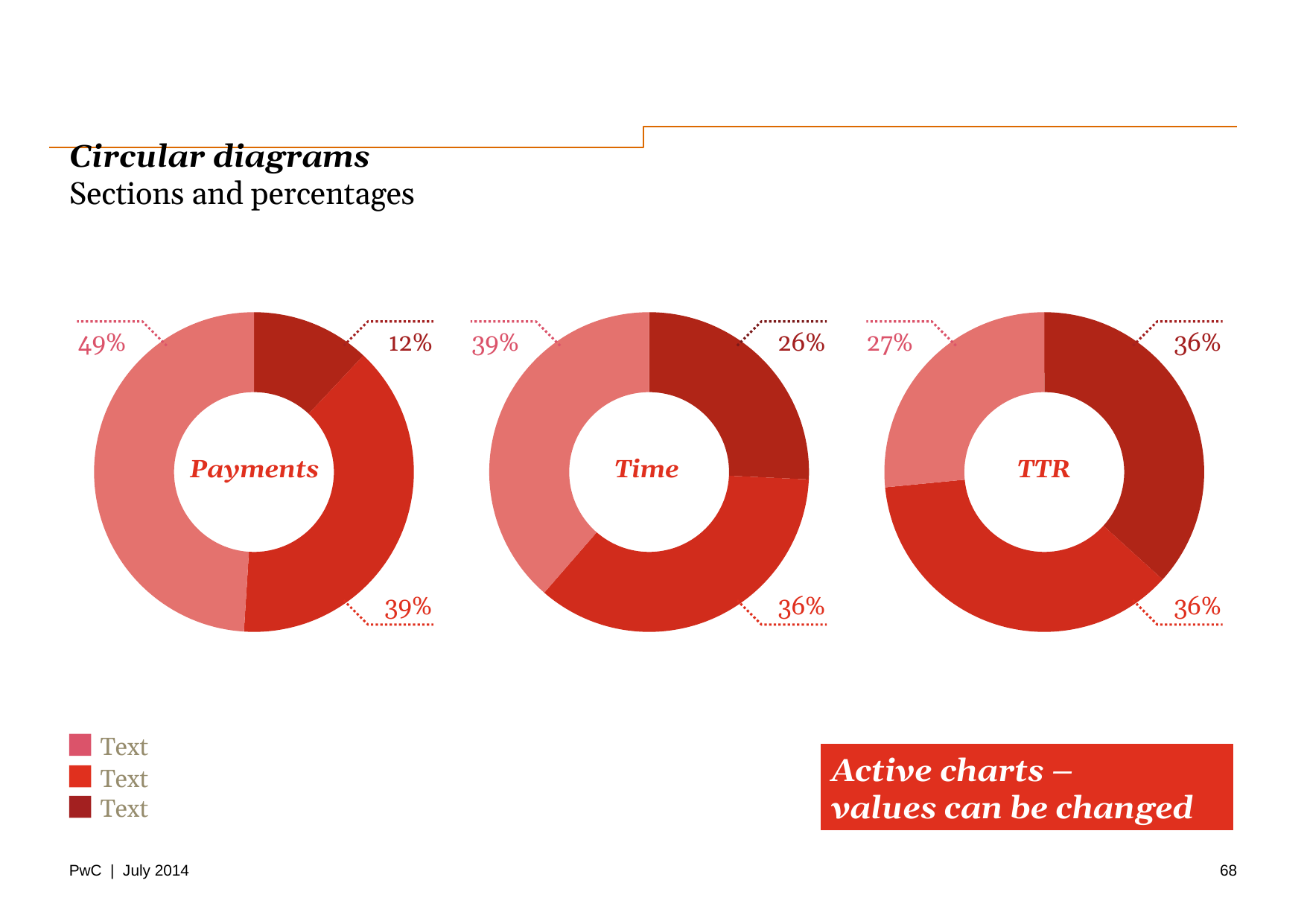

# Circular diagrams Sections and percentages

### Chart

| Category | Sales |
|---|---|
| Profit Taxes | 12.0 |
| Labour taxes | 39.0 |
| Other taxes | 49.0 |

49%
12%
Payments
39%

### Chart

| Category | Sales |
|---|---|
| Profit Taxes | 26.0 |
| Labour taxes | 36.0 |
| Other taxes | 39.0 |

39%
26%
Time
36%

### Chart

| Category | Sales |
|---|---|
| Profit Taxes | 36.0 |
| Labour taxes | 36.0 |
| Other taxes | 26.0 |

27%
36%
TTR
36%

Text

Active charts –
values can be changed
Text

Text

68